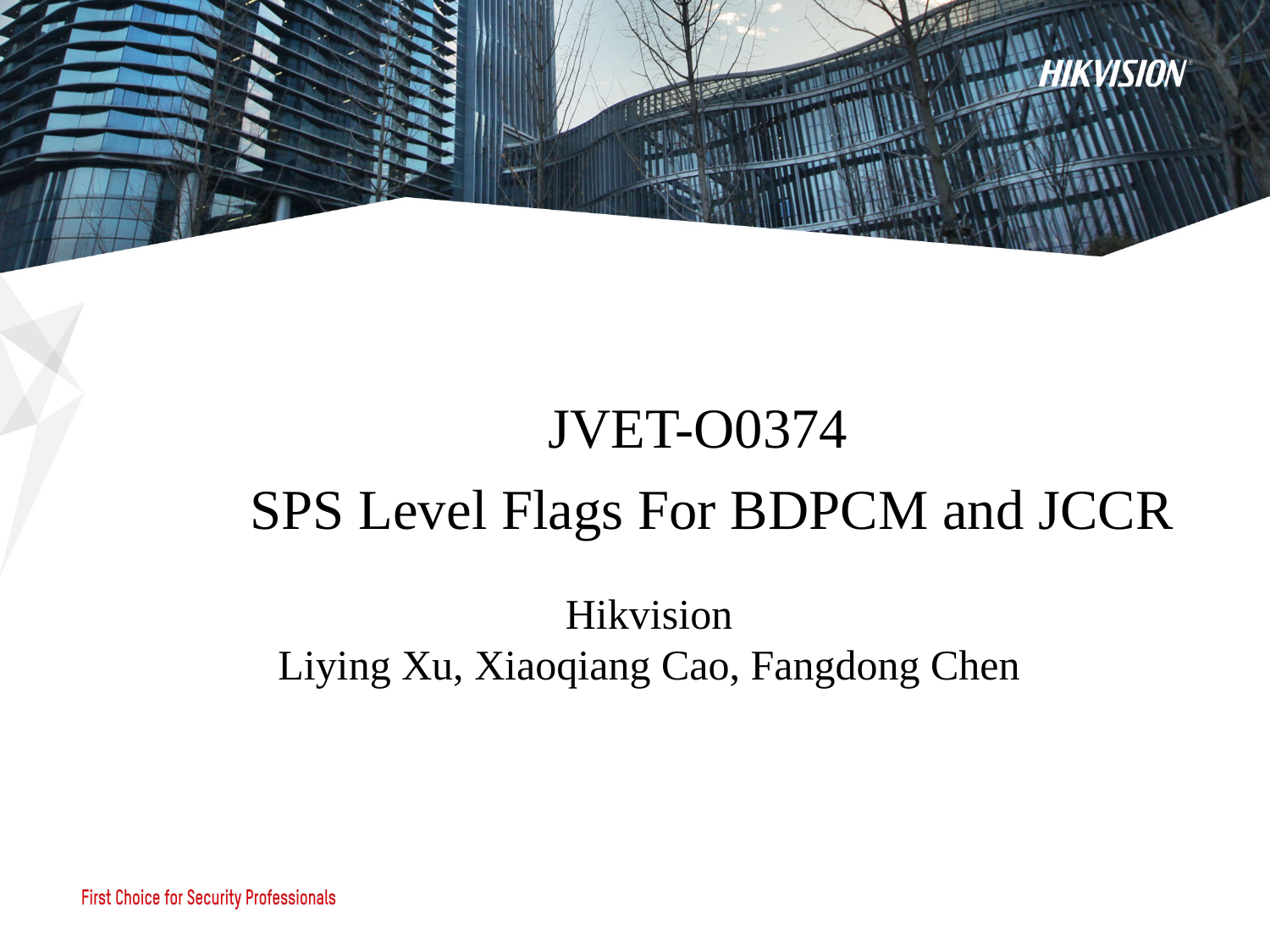

JVET-O0374
  SPS Level Flags For BDPCM and JCCR

Hikvision
Liying Xu, Xiaoqiang Cao, Fangdong Chen